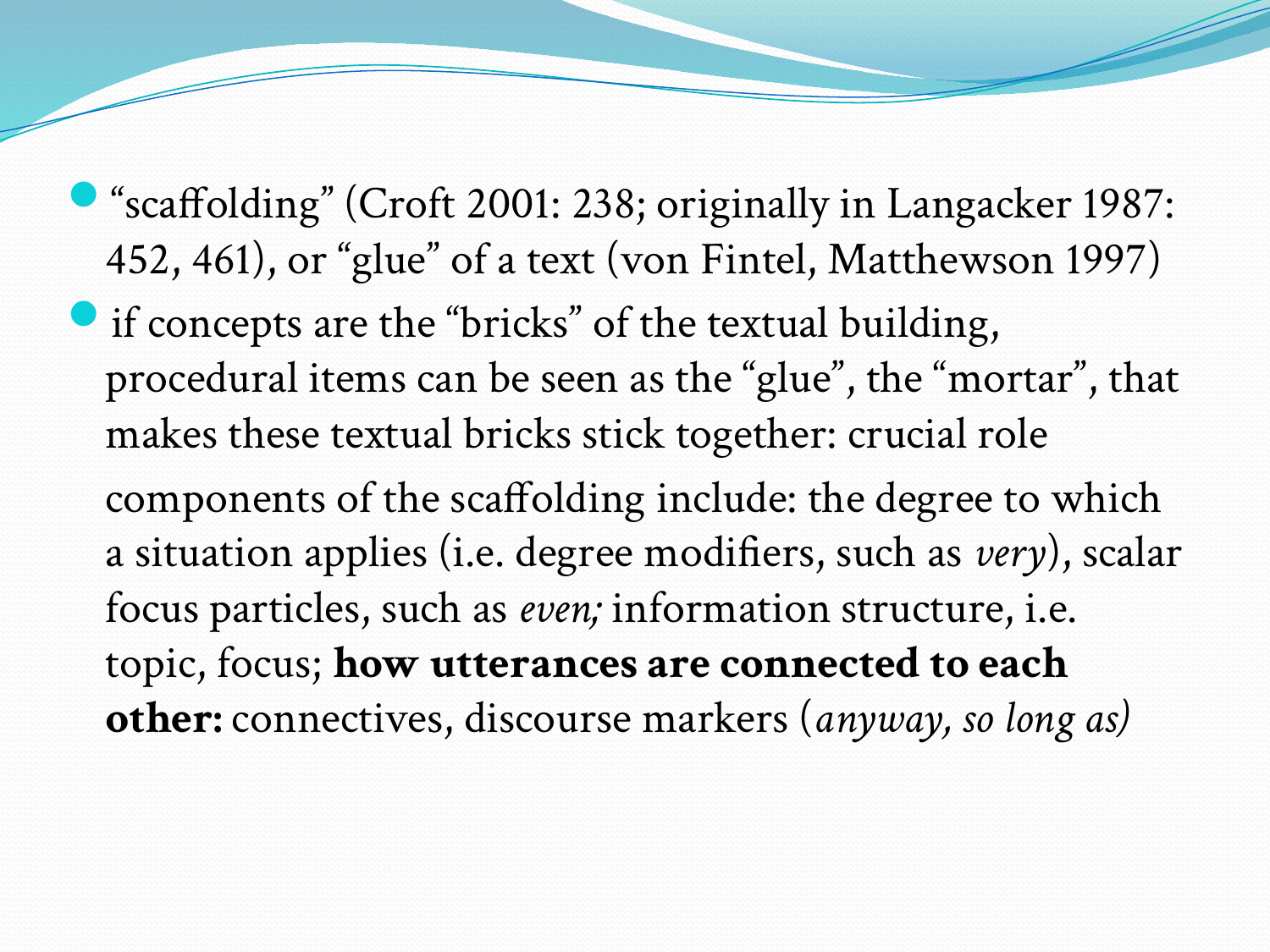

#
“scaffolding” (Croft 2001: 238; originally in Langacker 1987: 452, 461), or “glue” of a text (von Fintel, Matthewson 1997)
if concepts are the “bricks” of the textual building, procedural items can be seen as the “glue”, the “mortar”, that makes these textual bricks stick together: crucial role
	components of the scaffolding include: the degree to which a situation applies (i.e. degree modifiers, such as very), scalar focus particles, such as even; information structure, i.e. topic, focus; how utterances are connected to each other: connectives, discourse markers (anyway, so long as)